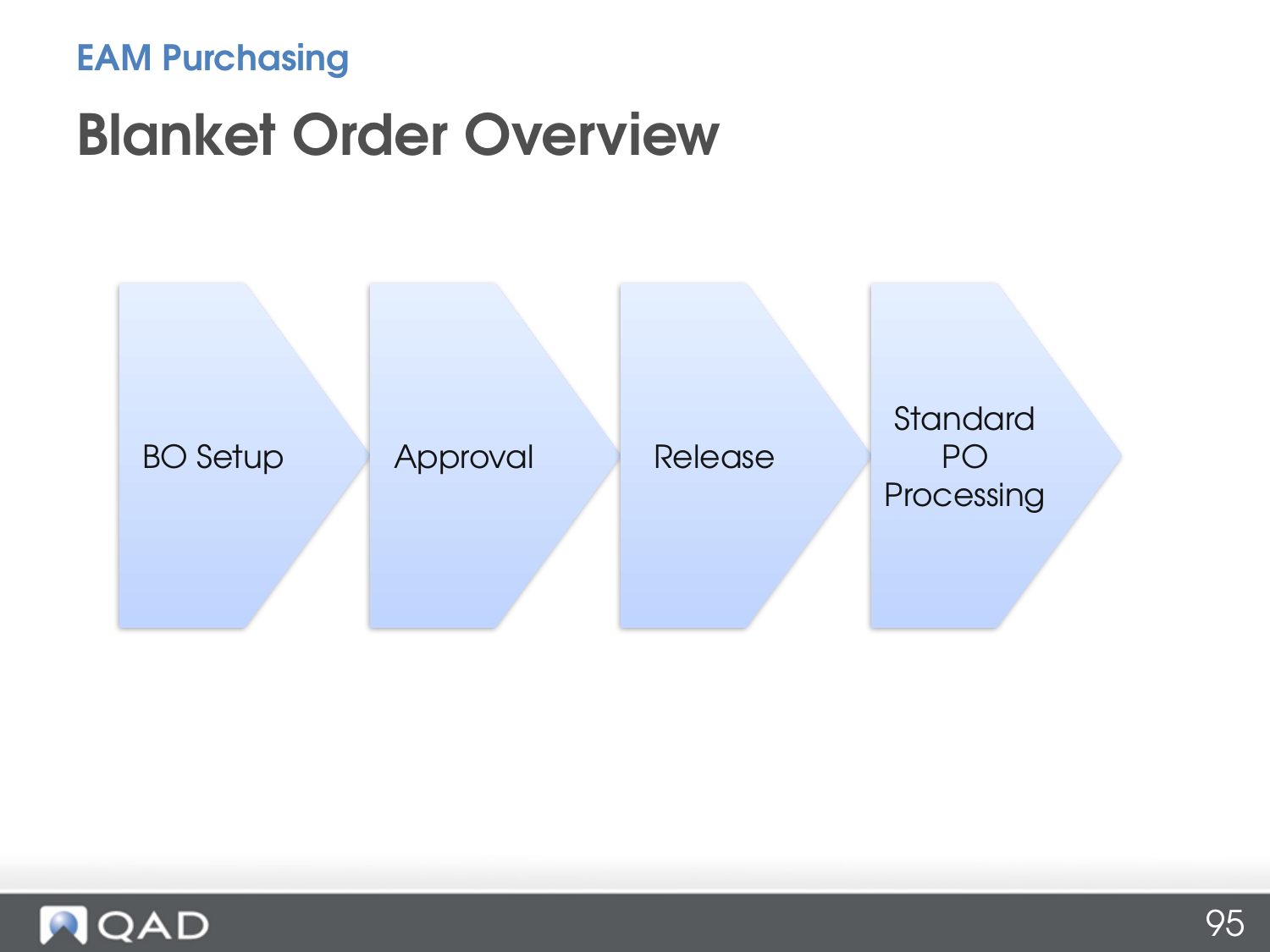

EAM Purchasing
# Blanket Order Overview
BO Setup
Approval
Release
Standard PO Processing
95